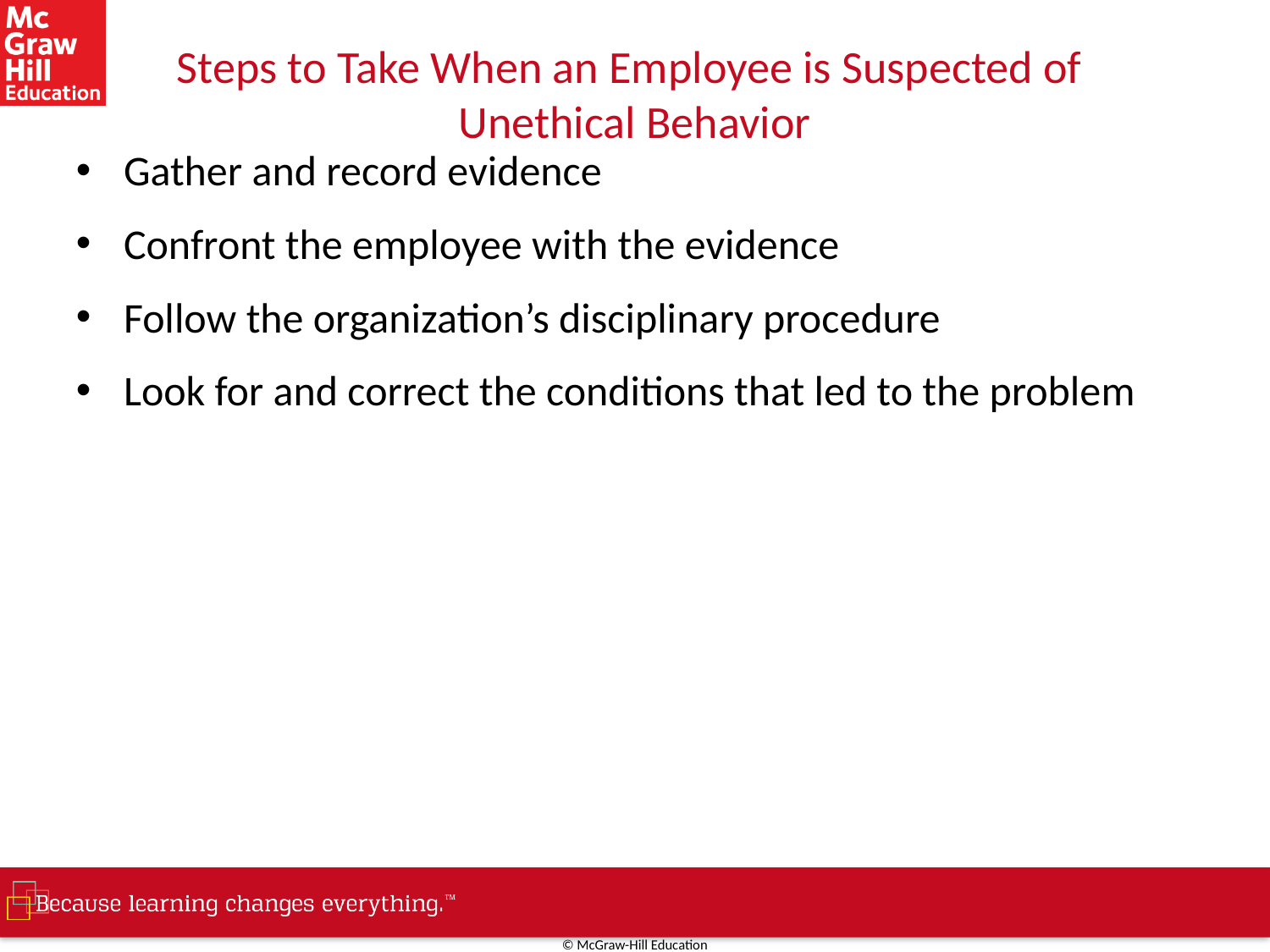

# Steps to Take When an Employee is Suspected of Unethical Behavior
Gather and record evidence
Confront the employee with the evidence
Follow the organization’s disciplinary procedure
Look for and correct the conditions that led to the problem